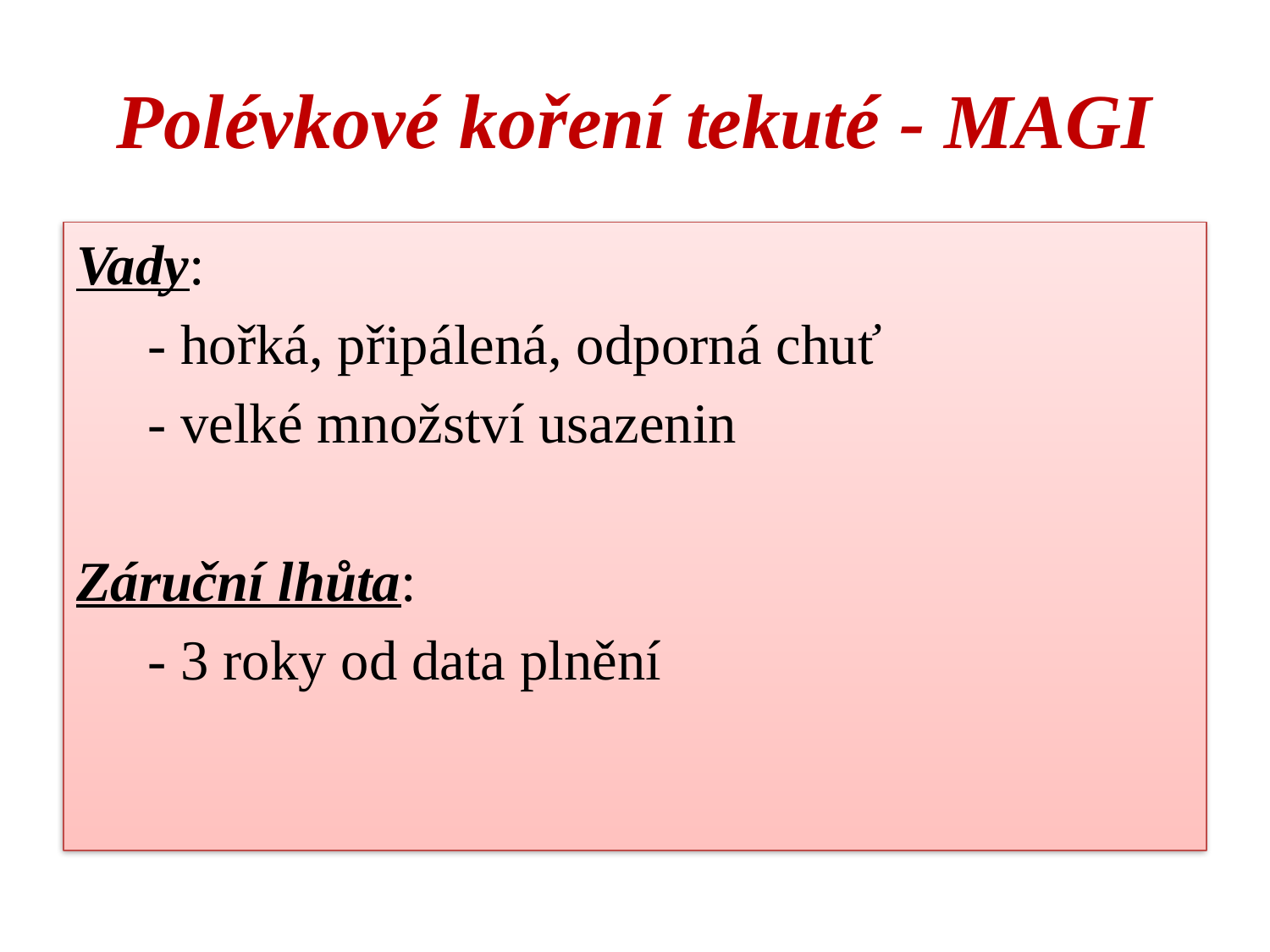

# Polévkové koření tekuté - MAGI
Vady:
	- hořká, připálená, odporná chuť
	- velké množství usazenin

Záruční lhůta:
	- 3 roky od data plnění